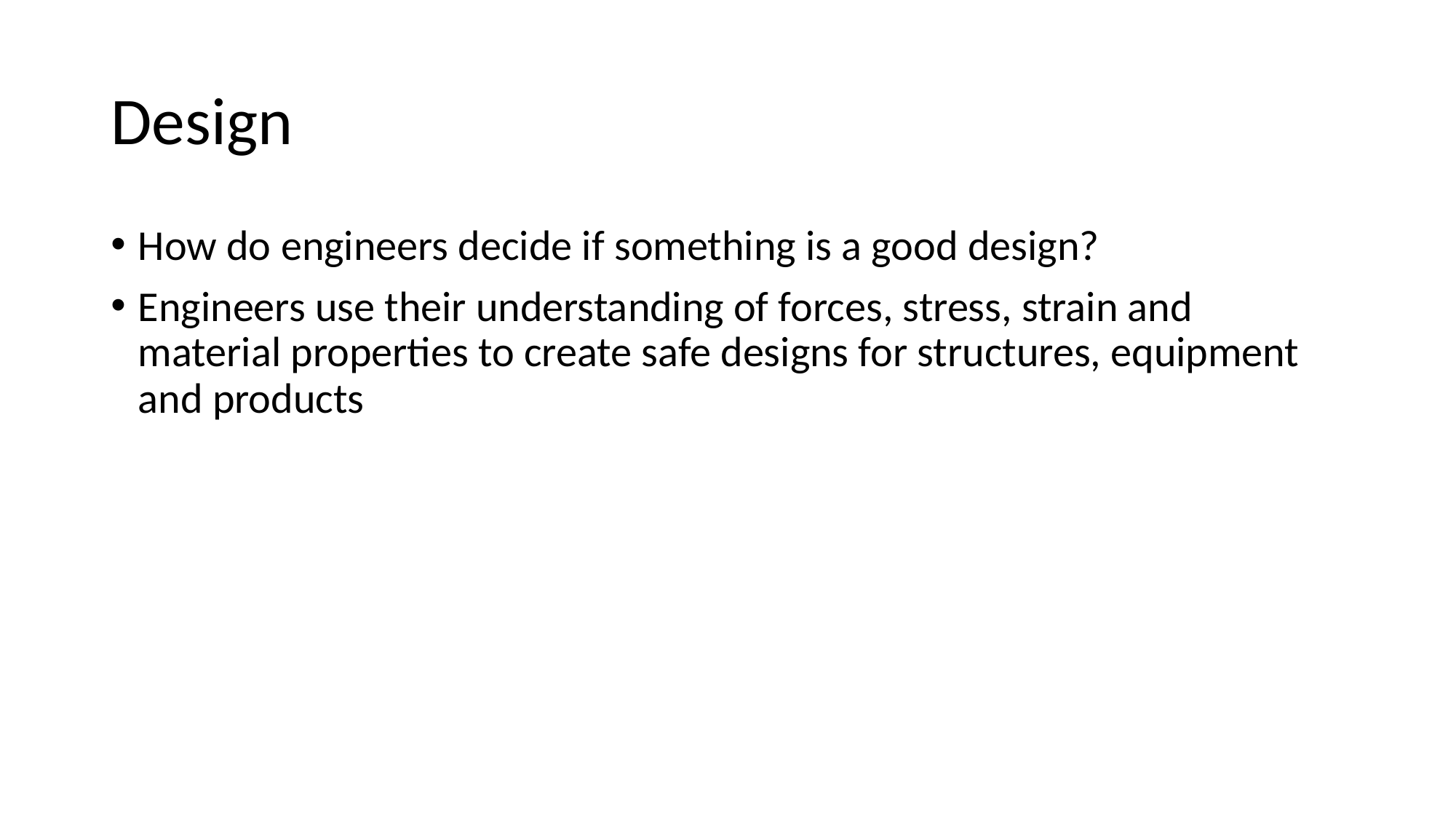

# Design
How do engineers decide if something is a good design?
Engineers use their understanding of forces, stress, strain and material properties to create safe designs for structures, equipment and products